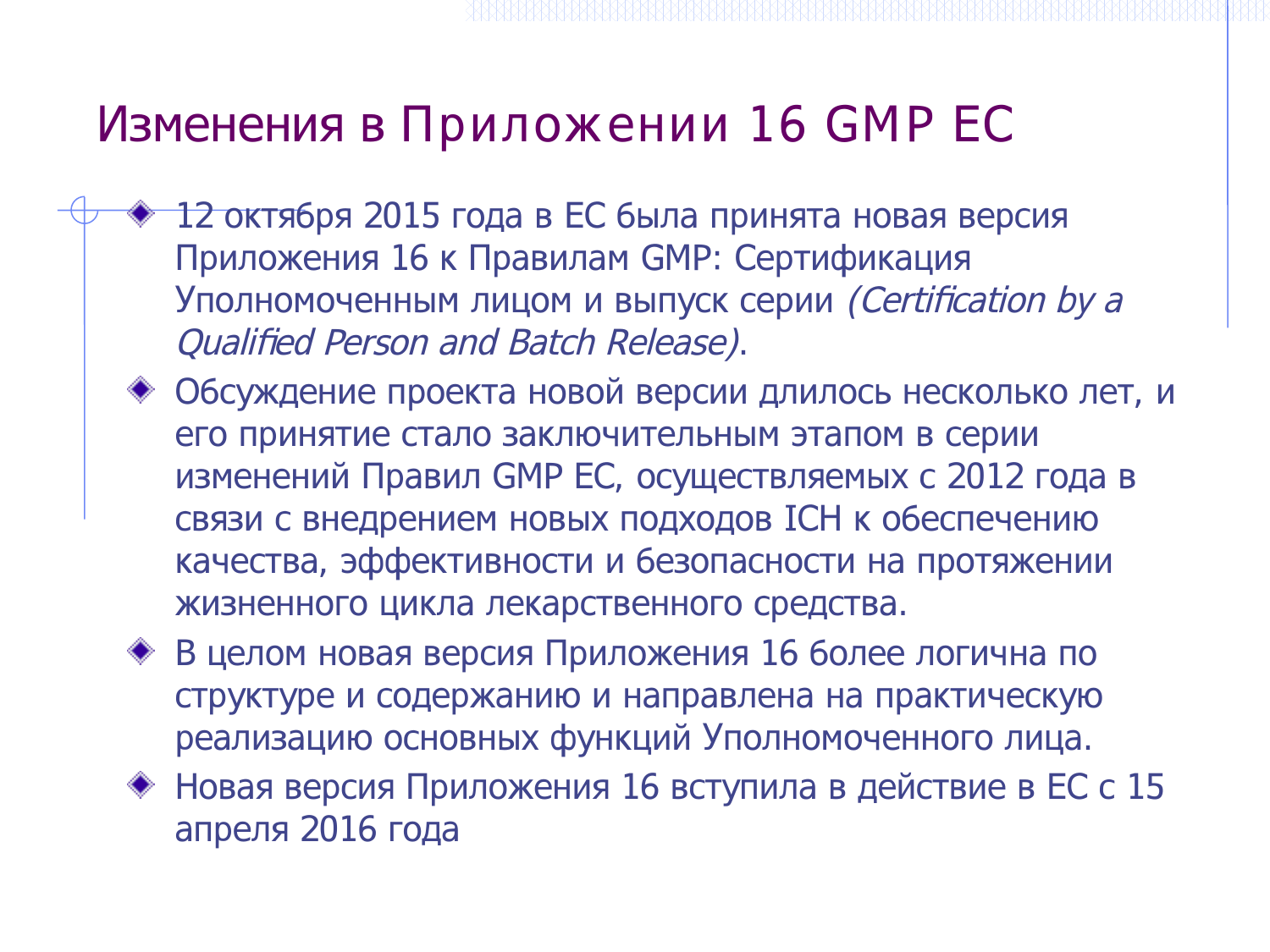

Изменения в Приложении 16 GMP EC
12 октября 2015 года в EC была принята новая версия Приложения 16 к Правилам GMP: Сертификация Уполномоченным лицом и выпуск серии (Certification by a Qualified Person and Batch Release).
Обсуждение проекта новой версии длилось несколько лет, и его принятие стало заключительным этапом в серии изменений Правил GMP EC, осуществляемых с 2012 года в связи с внедрением новых подходов ICH к обеспечению качества, эффективности и безопасности на протяжении жизненного цикла лекарственного средства.
В целом новая версия Приложения 16 более логична по структуре и содержанию и направлена на практическую реализацию основных функций Уполномоченного лица.
Новая версия Приложения 16 вступила в действие в ЕС с 15 апреля 2016 года